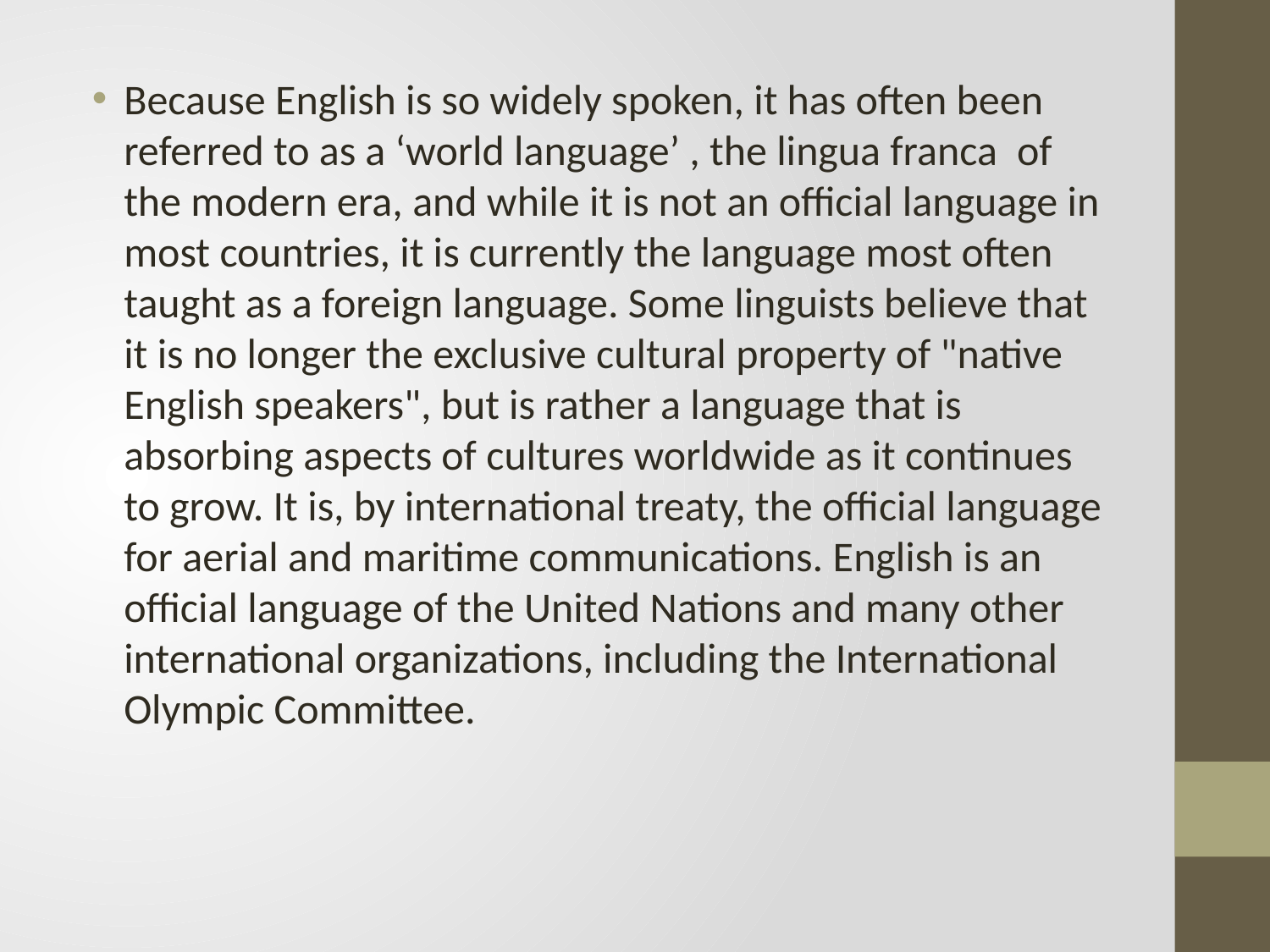

Because English is so widely spoken, it has often been referred to as a ‘world language’ , the lingua franca  of the modern era, and while it is not an official language in most countries, it is currently the language most often taught as a foreign language. Some linguists believe that it is no longer the exclusive cultural property of "native English speakers", but is rather a language that is absorbing aspects of cultures worldwide as it continues to grow. It is, by international treaty, the official language for aerial and maritime communications. English is an official language of the United Nations and many other international organizations, including the International Olympic Committee.